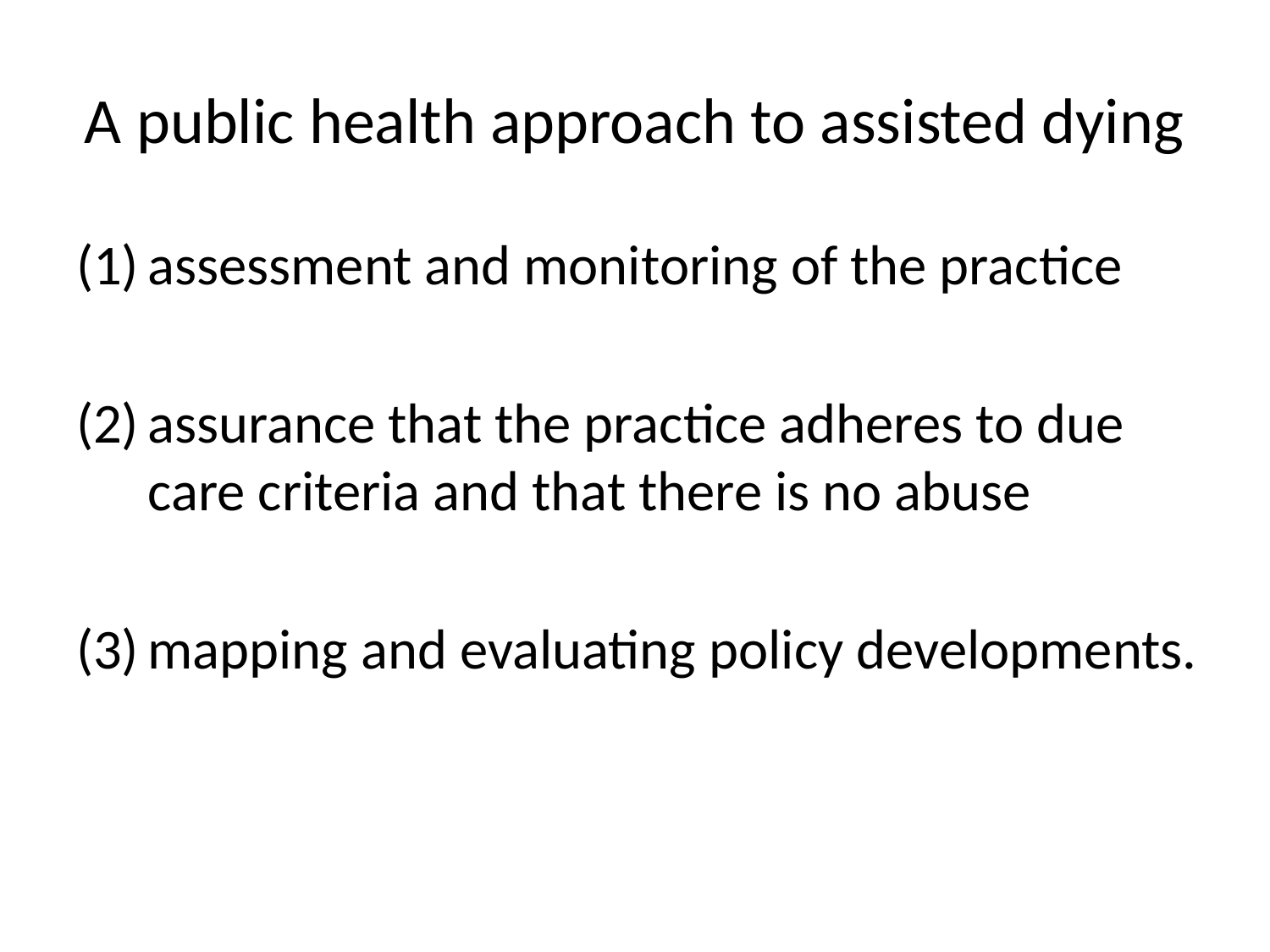

# A public health approach to assisted dying
assessment and monitoring of the practice

assurance that the practice adheres to due care criteria and that there is no abuse

mapping and evaluating policy developments.